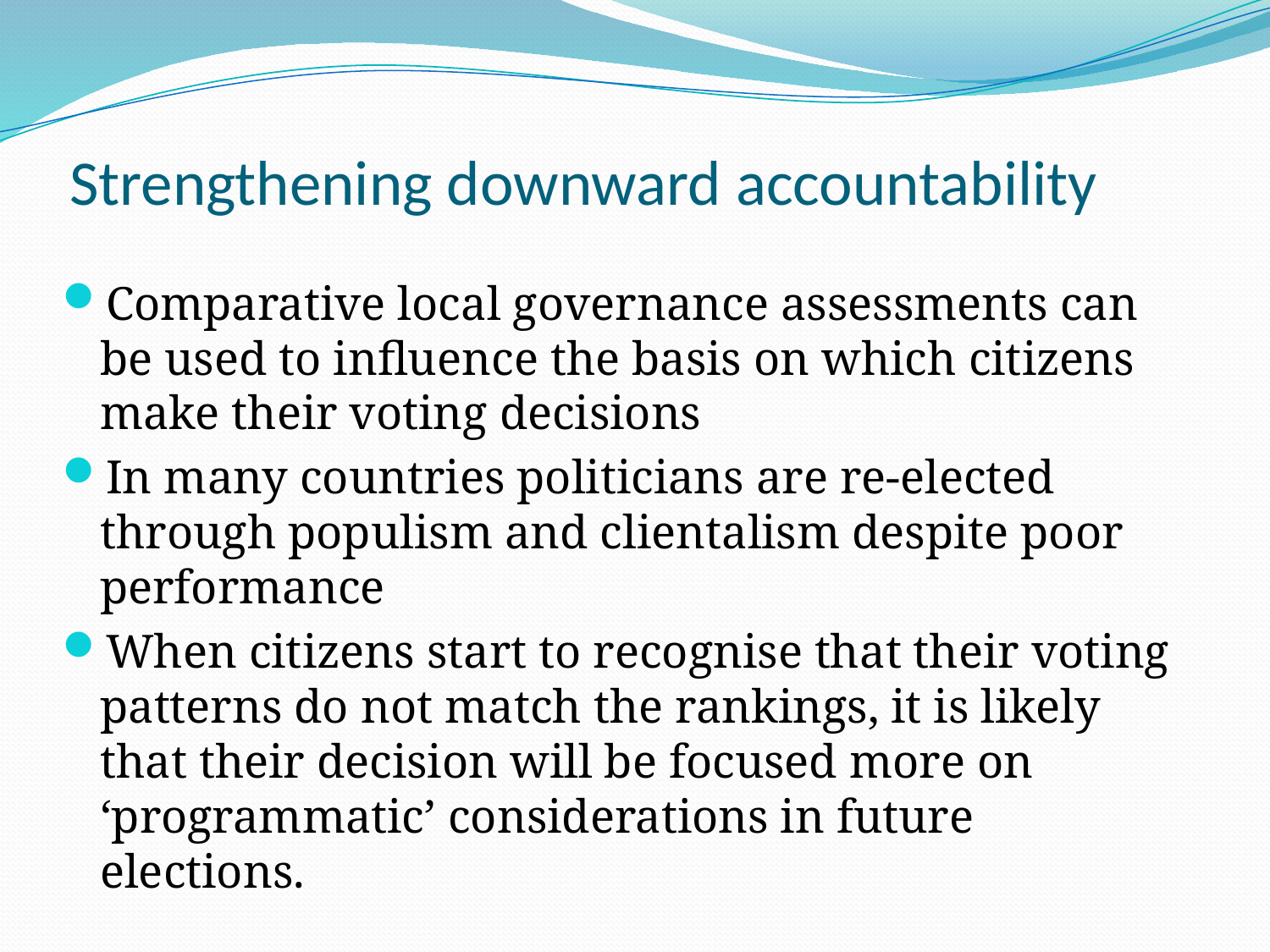

# Strengthening downward accountability
Comparative local governance assessments can be used to influence the basis on which citizens make their voting decisions
In many countries politicians are re-elected through populism and clientalism despite poor performance
When citizens start to recognise that their voting patterns do not match the rankings, it is likely that their decision will be focused more on ‘programmatic’ considerations in future elections.